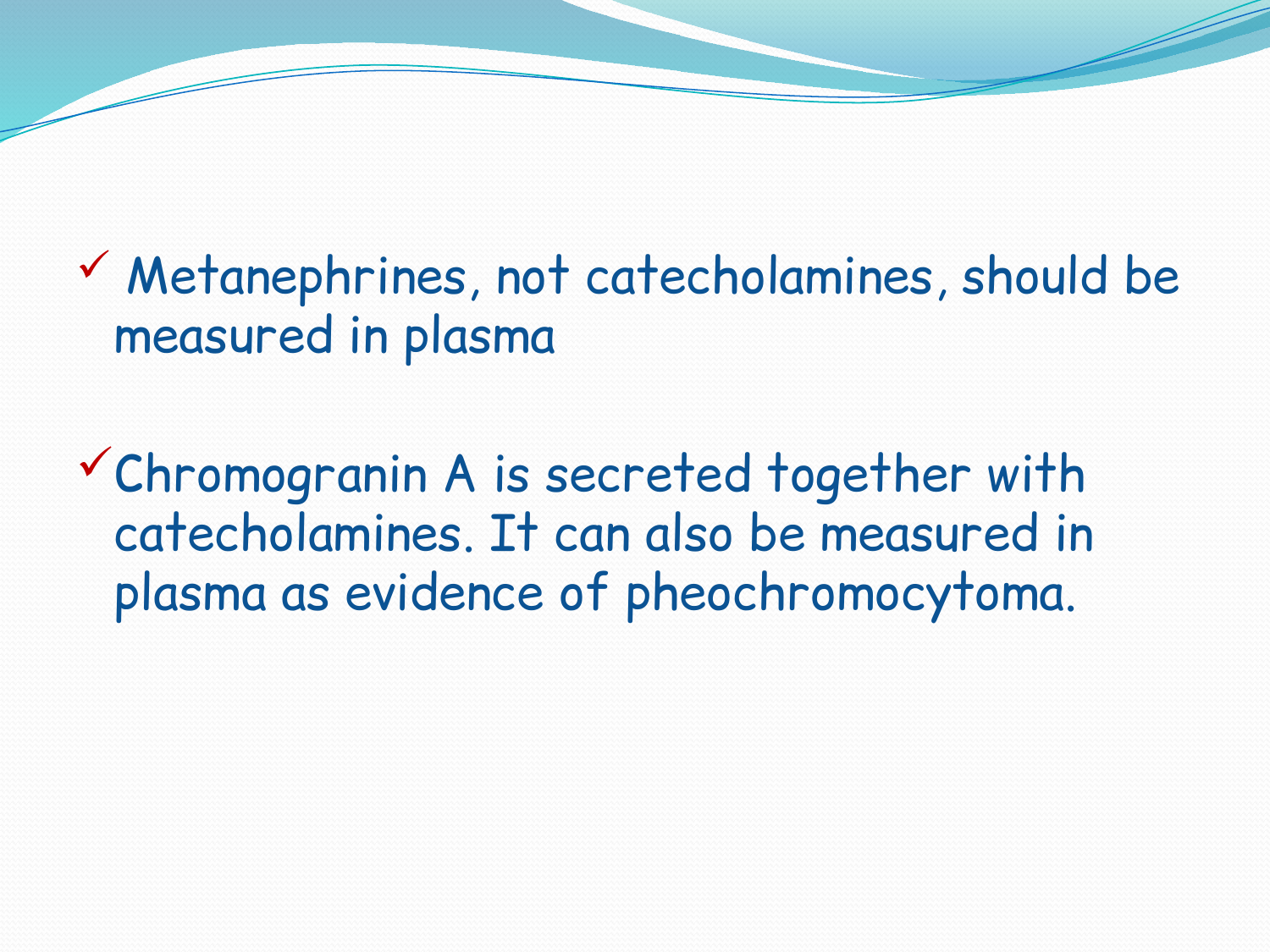

Metanephrines, not catecholamines, should be measured in plasma

Chromogranin A is secreted together with catecholamines. It can also be measured in plasma as evidence of pheochromocytoma.